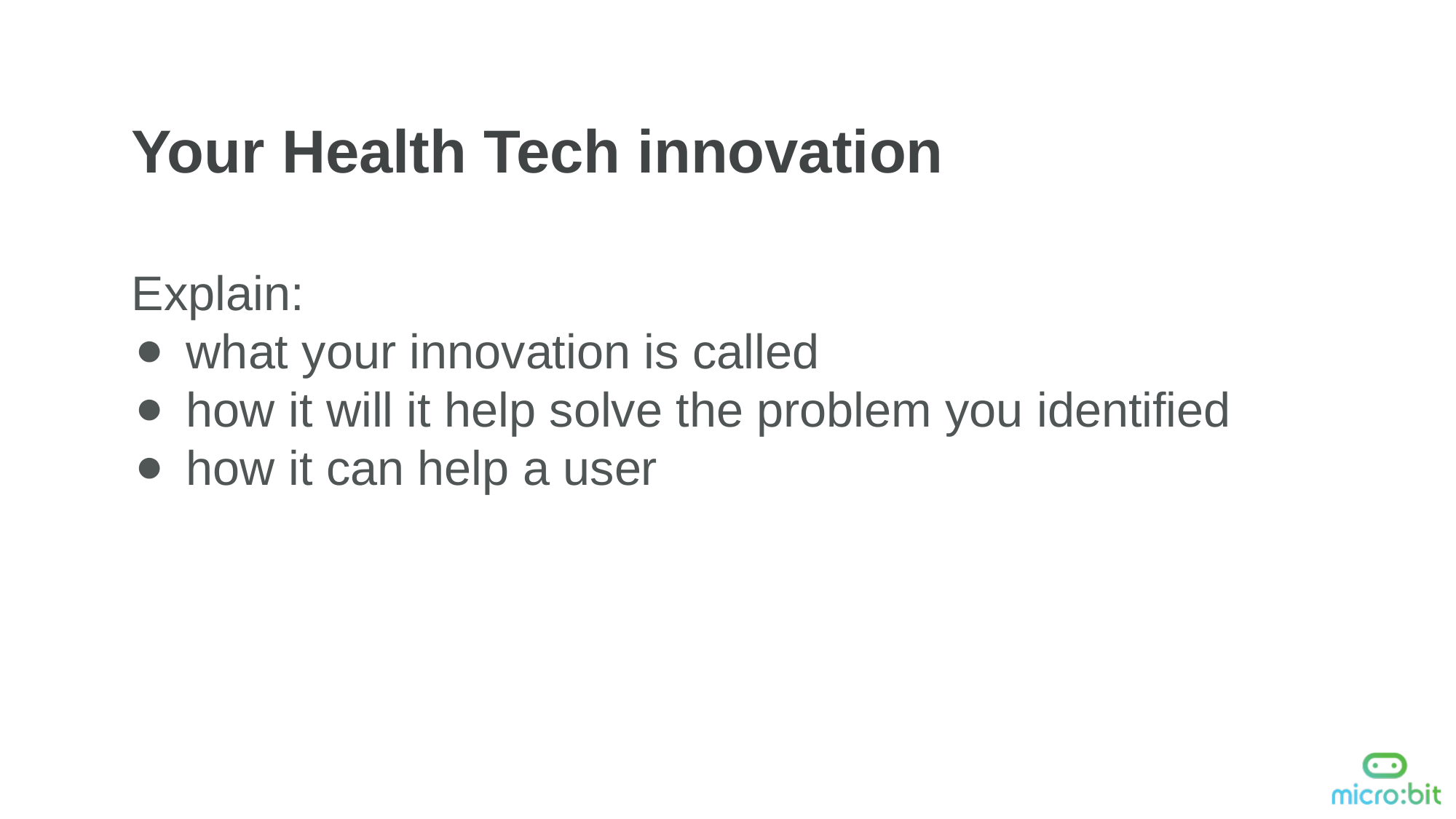

Your Health Tech innovation

Explain:
what your innovation is called
how it will it help solve the problem you identified
how it can help a user